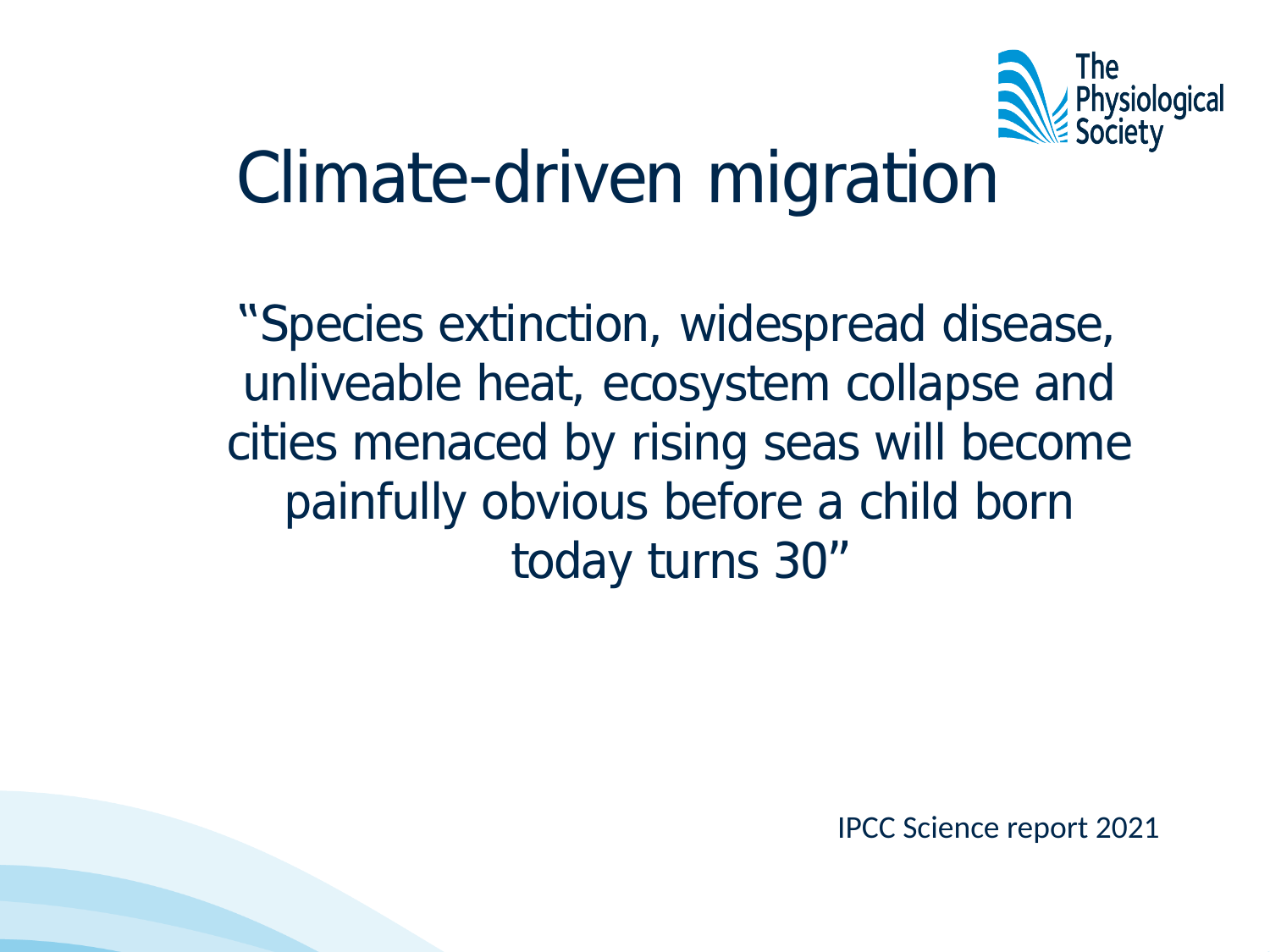

Climate-driven migration
“Species extinction, widespread disease, unliveable heat, ecosystem collapse and cities menaced by rising seas will become painfully obvious before a child born today turns 30”
IPCC Science report 2021